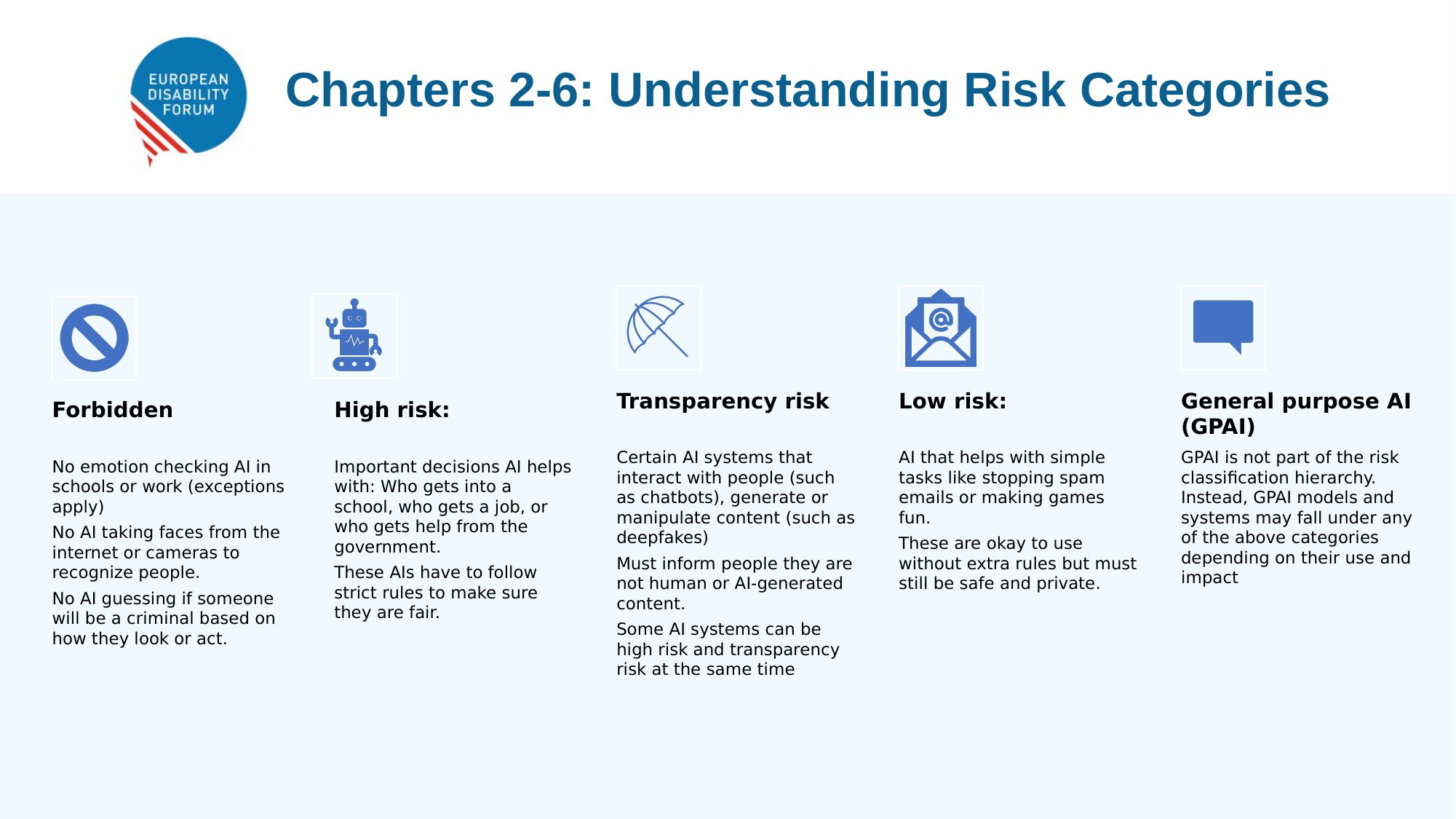

Chapters 2-6: Understanding Risk Categories
Forbidden
No emotion checking AI in schools or work (exceptions apply)
No AI taking faces from the internet or cameras to recognize people.
No AI guessing if someone will be a criminal based on how they look or act.
High risk:
Important decisions AI helps with: Who gets into a school, who gets a job, or who gets help from the government.
These AIs have to follow strict rules to make sure they are fair.
Transparency risk
Certain AI systems that interact with people (such as chatbots), generate or manipulate content (such as deepfakes)
Must inform people they are not human or AI-generated content.
Some AI systems can be high risk and transparency risk at the same time
Low risk:
AI that helps with simple tasks like stopping spam emails or making games fun.
These are okay to use without extra rules but must still be safe and private.
General purpose AI (GPAI)
GPAI is not part of the risk classification hierarchy. Instead, GPAI models and systems may fall under any of the above categories depending on their use and impact